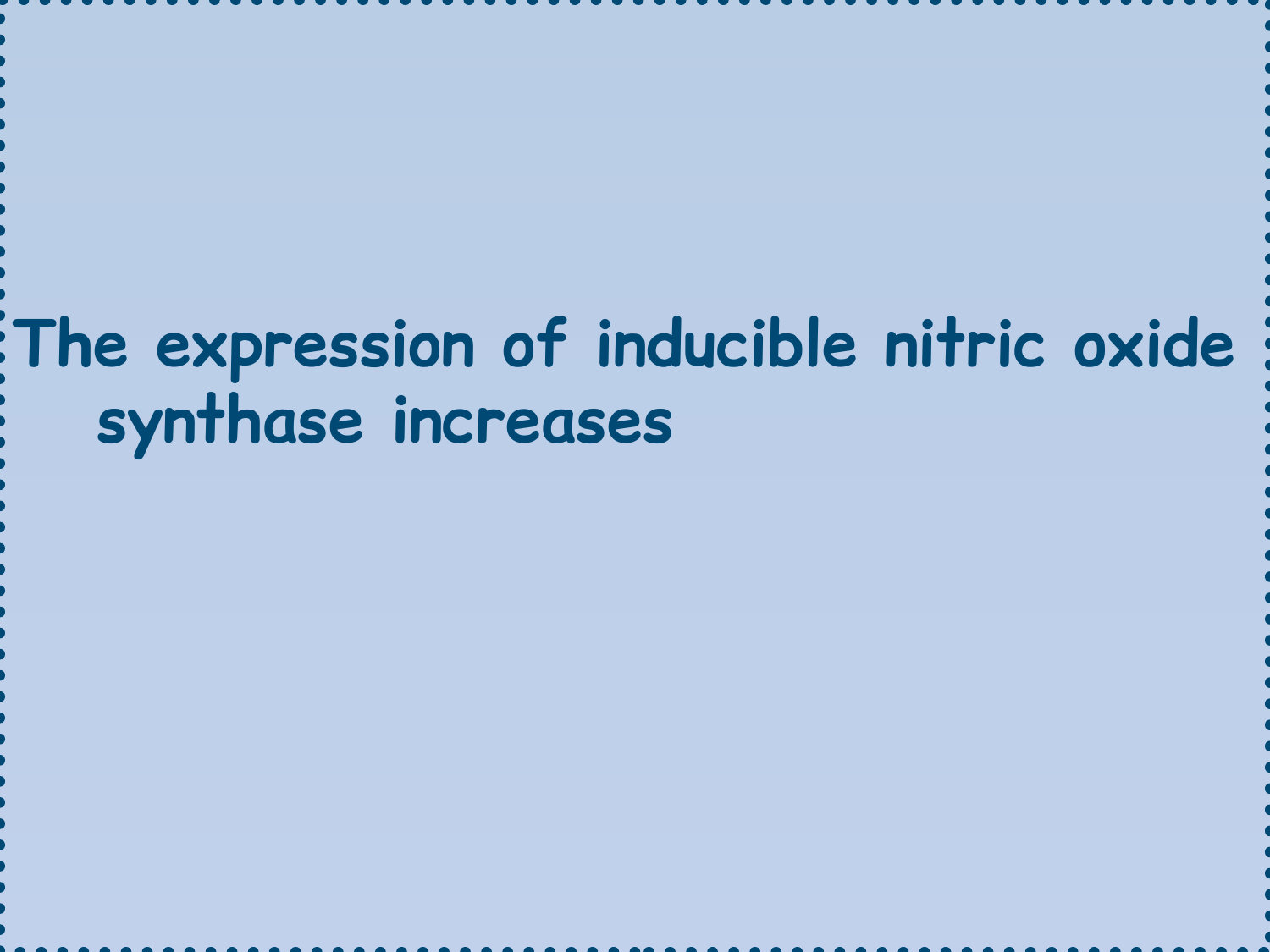

The expression of inducible nitric oxide synthase increases

#